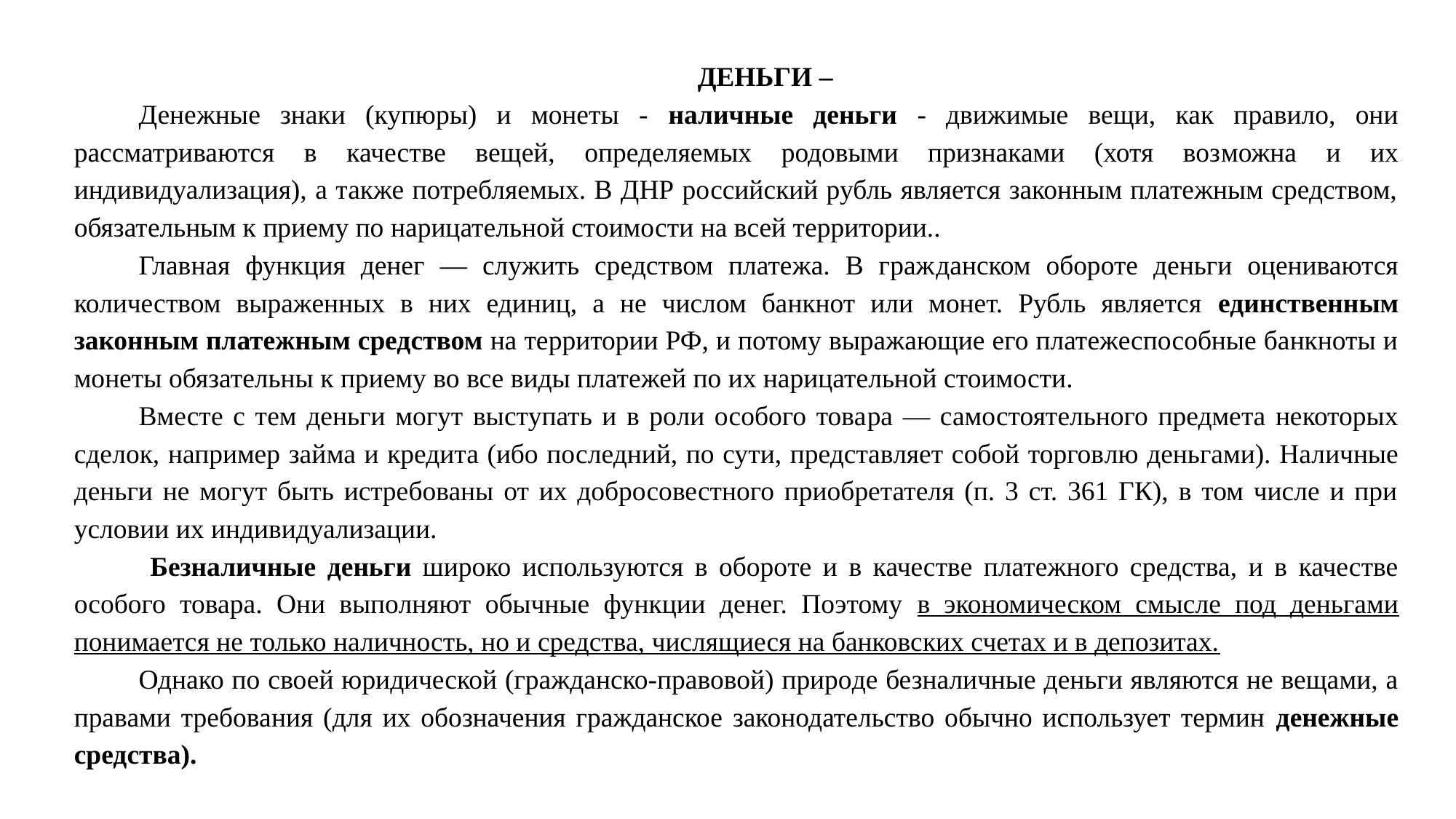

ДЕНЬГИ –
Денежные знаки (купюры) и монеты - наличные деньги - движимые вещи, как правило, они рассматриваются в качестве вещей, определяемых родовыми признаками (хотя воз­можна и их индивидуализация), а также потребляемых. В ДНР российский рубль является законным платежным средством, обязательным к приему по нарицательной стоимости на всей территории..
Главная функция денег — служить средством платежа. В граж­данском обороте деньги оцениваются количеством выраженных в них единиц, а не числом банкнот или монет. Рубль является един­ственным законным платежным средством на территории РФ, и потому выражающие его платежеспособные банкноты и монеты обязательны к приему во все виды платежей по их нарицательной стоимости.
Вместе с тем деньги могут выступать и в роли особого това­ра — самостоятельного предмета некоторых сделок, например зай­ма и кредита (ибо последний, по сути, представляет собой торгов­лю деньгами). Наличные деньги не могут быть истребованы от их добросовестного приобретателя (п. 3 ст. 361 ГК), в том числе и при условии их индивидуализации.
 Безналичные деньги широко используются в оборо­те и в качестве платежного средства, и в качестве особого товара. Они выполняют обычные функции денег. Поэтому в экономическом смысле под деньгами понимается не только наличность, но и средства, числящиеся на банковских счетах и в депозитах.
Однако по своей юридической (гражданско-правовой) приро­де безналичные деньги являются не вещами, а правами требова­ния (для их обозначения гражданское законодательство обычно использует термин денежные средства).